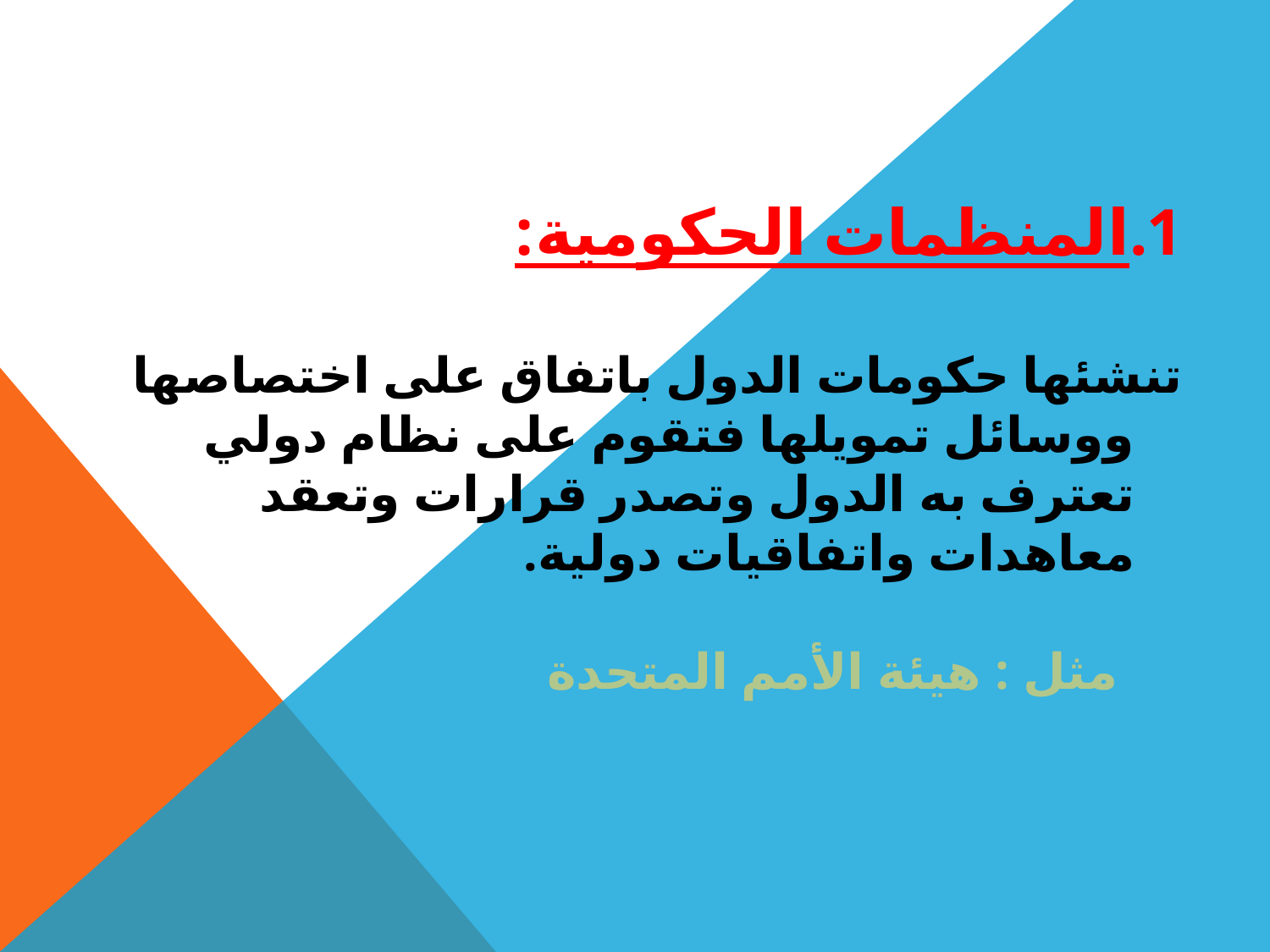

المنظمات الحكومية:

تنشئها حكومات الدول باتفاق على اختصاصها ووسائل تمويلها فتقوم على نظام دولي تعترف به الدول وتصدر قرارات وتعقد معاهدات واتفاقيات دولية.

     مثل : هيئة الأمم المتحدة